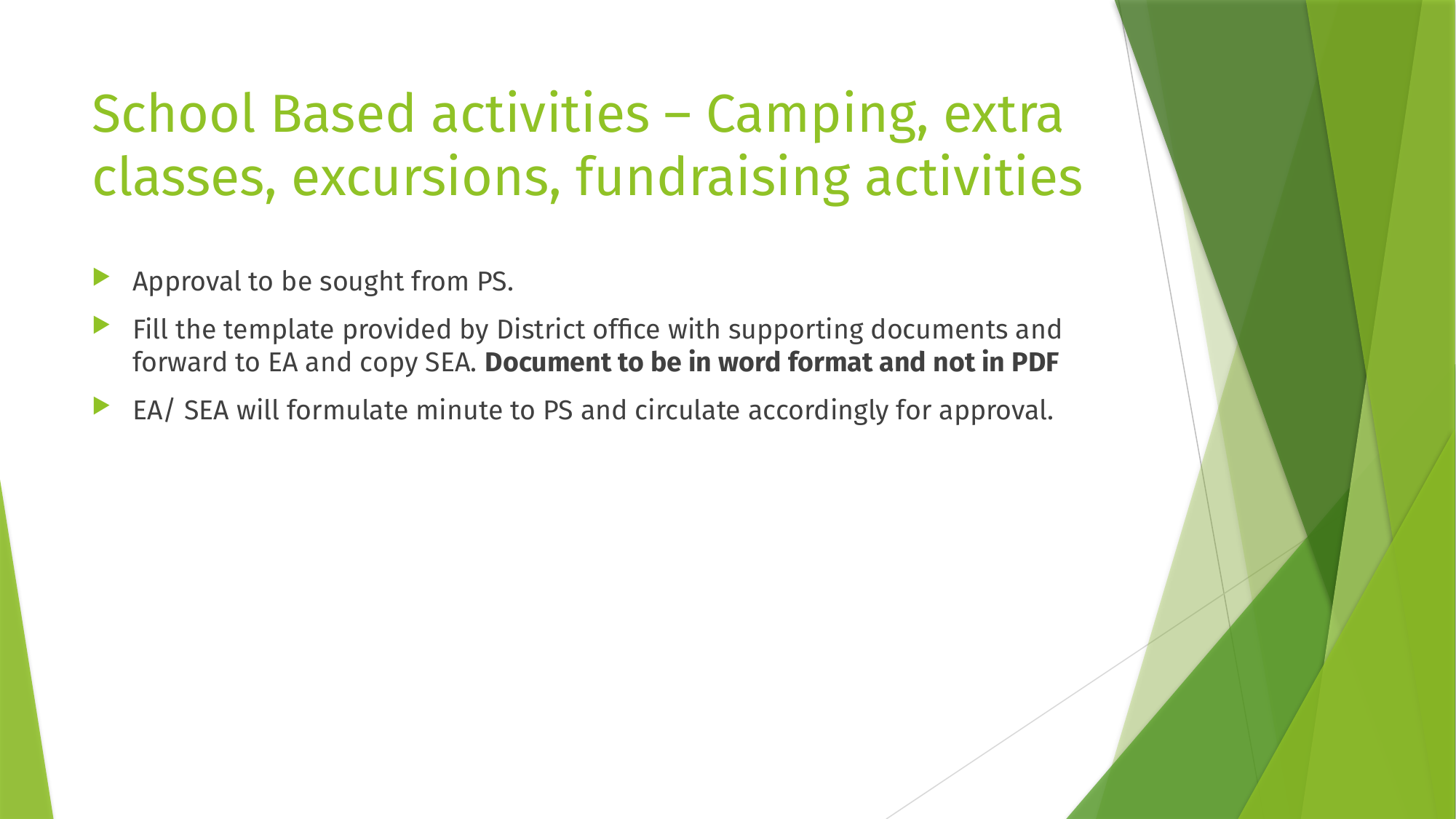

# School Based activities – Camping, extra classes, excursions, fundraising activities
Approval to be sought from PS.
Fill the template provided by District office with supporting documents and forward to EA and copy SEA. Document to be in word format and not in PDF
EA/ SEA will formulate minute to PS and circulate accordingly for approval.